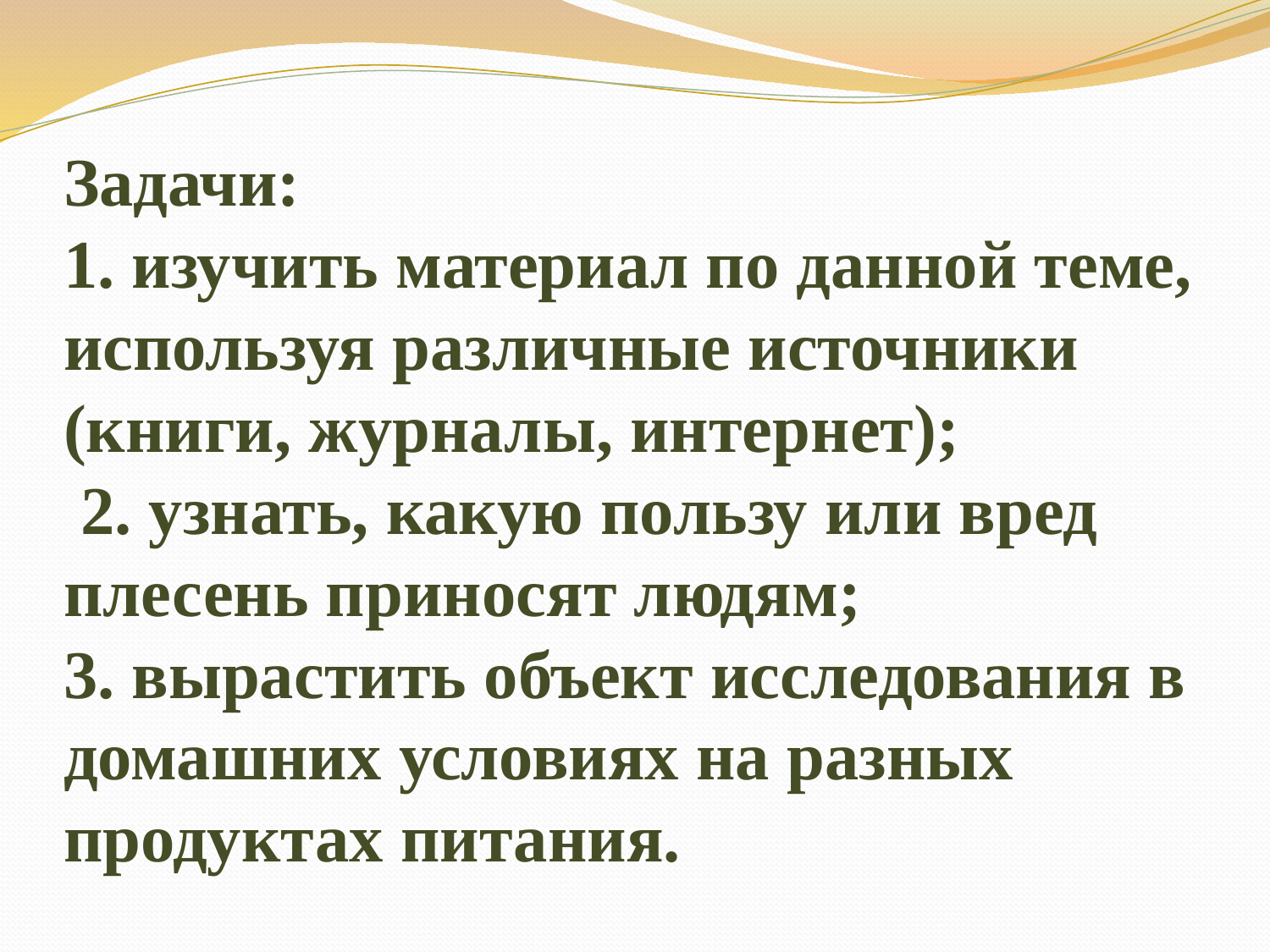

# Задачи: 1. изучить материал по данной теме, используя различные источники (книги, журналы, интернет); 2. узнать, какую пользу или вред плесень приносят людям; 3. вырастить объект исследования в домашних условиях на разных продуктах питания.